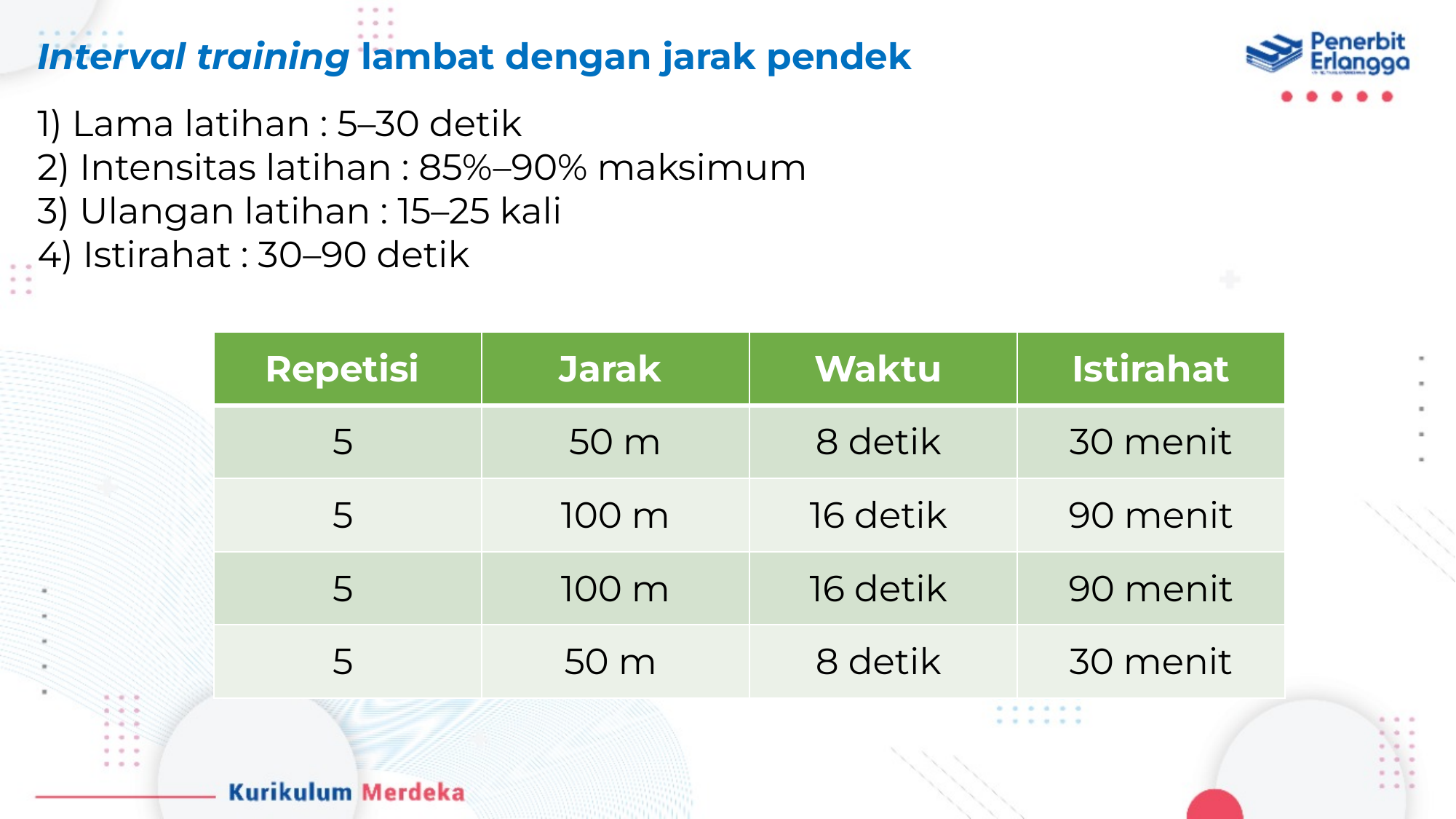

Interval training lambat dengan jarak pendek
1) Lama latihan : 5–30 detik
2) Intensitas latihan : 85%–90% maksimum
3) Ulangan latihan : 15–25 kali
4) Istirahat : 30–90 detik
| Repetisi | Jarak | Waktu | Istirahat |
| --- | --- | --- | --- |
| 5 | 50 m | 8 detik | 30 menit |
| 5 | 100 m | 16 detik | 90 menit |
| 5 | 100 m | 16 detik | 90 menit |
| 5 | 50 m | 8 detik | 30 menit |